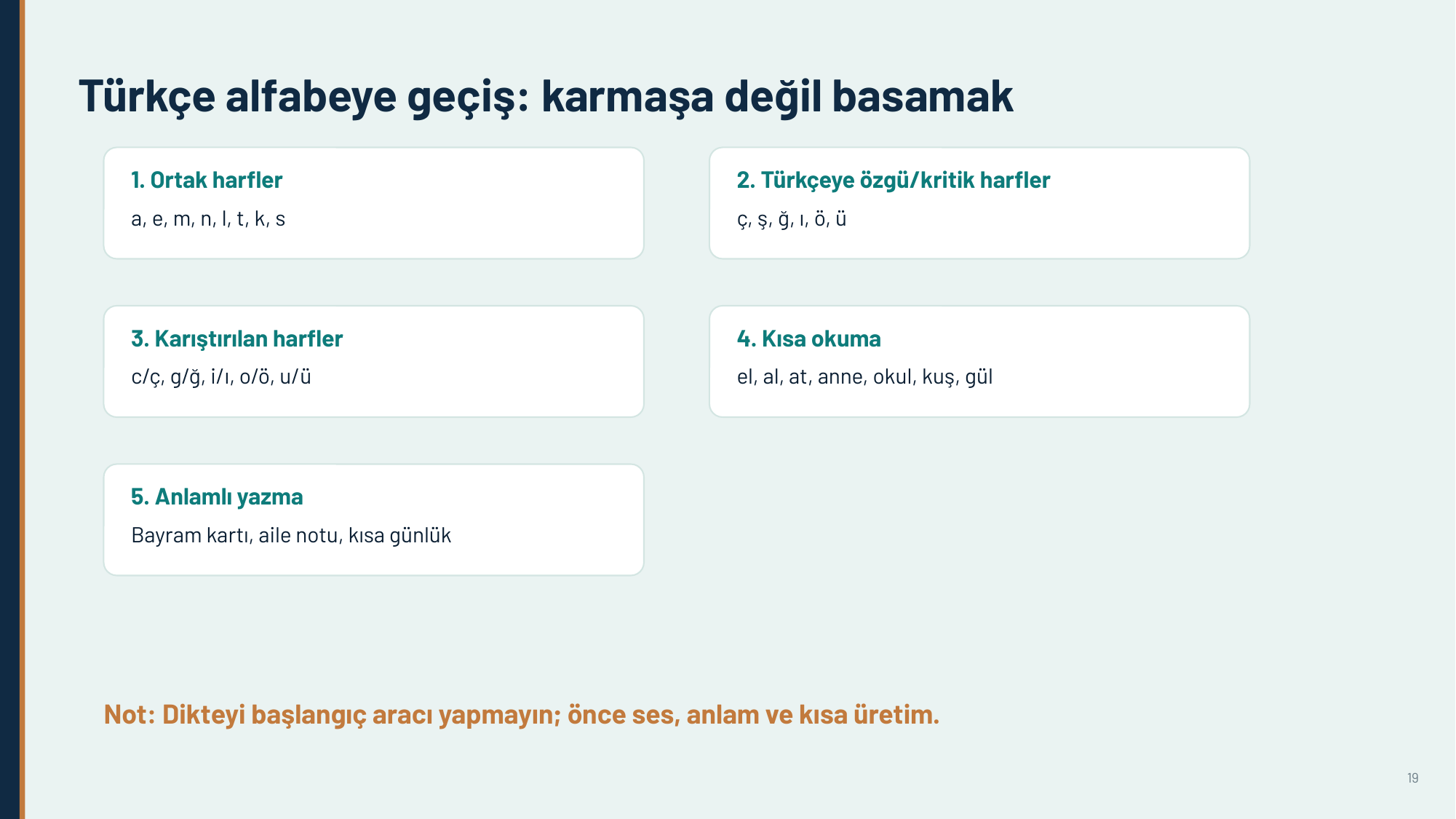

Türkçe alfabeye geçiş: karmaşa değil basamak

1. Ortak harfler
2. Türkçeye özgü/kritik harfler
a, e, m, n, l, t, k, s
ç, ş, ğ, ı, ö, ü

3. Karıştırılan harfler
4. Kısa okuma
c/ç, g/ğ, i/ı, o/ö, u/ü
el, al, at, anne, okul, kuş, gül

5. Anlamlı yazma
Bayram kartı, aile notu, kısa günlük
Not: Dikteyi başlangıç aracı yapmayın; önce ses, anlam ve kısa üretim.
19